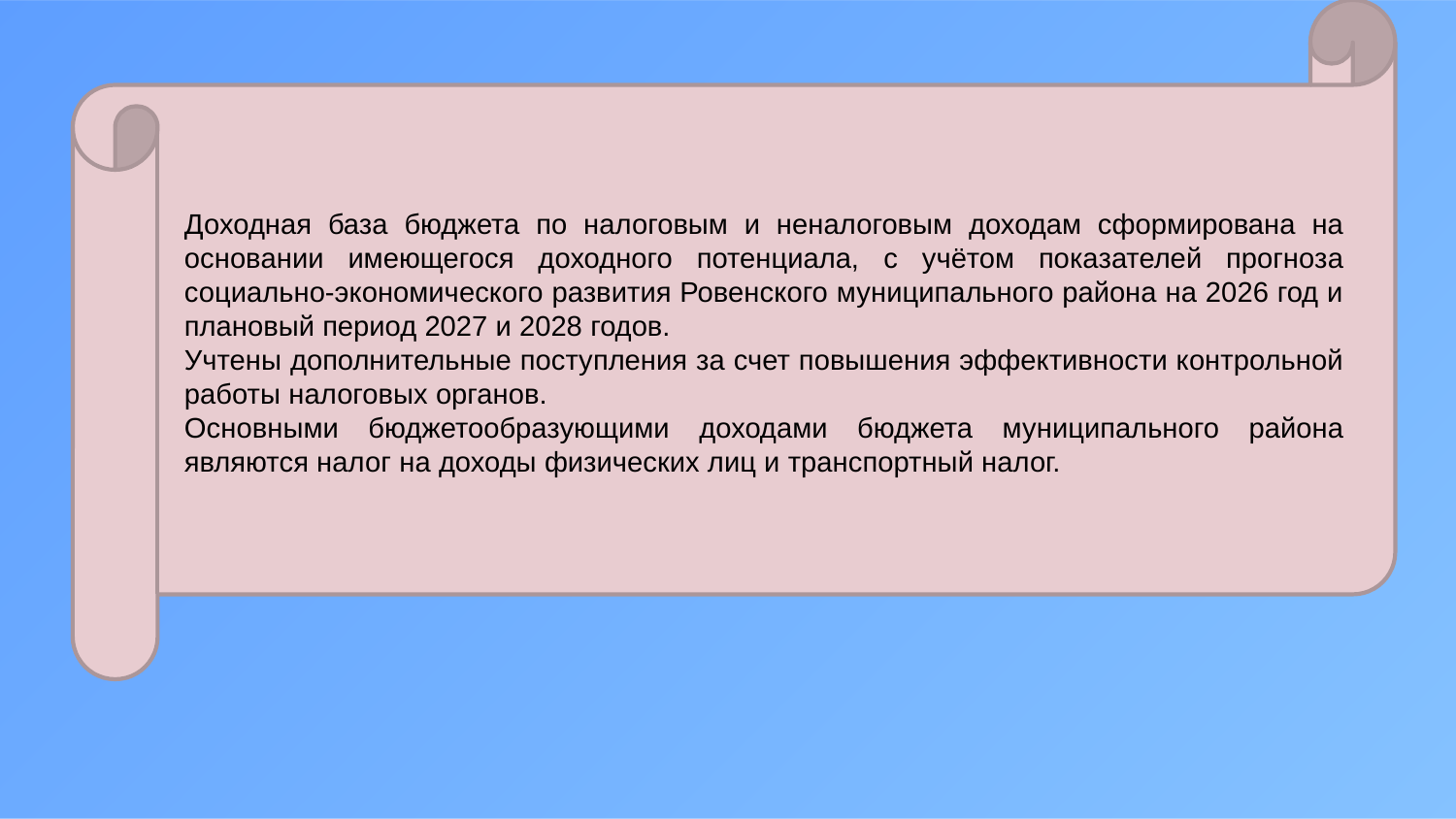

Доходная база бюджета по налоговым и неналоговым доходам сформирована на основании имеющегося доходного потенциала, с учётом показателей прогноза социально-экономического развития Ровенского муниципального района на 2026 год и плановый период 2027 и 2028 годов.
Учтены дополнительные поступления за счет повышения эффективности контрольной работы налоговых органов.
Основными бюджетообразующими доходами бюджета муниципального района являются налог на доходы физических лиц и транспортный налог.